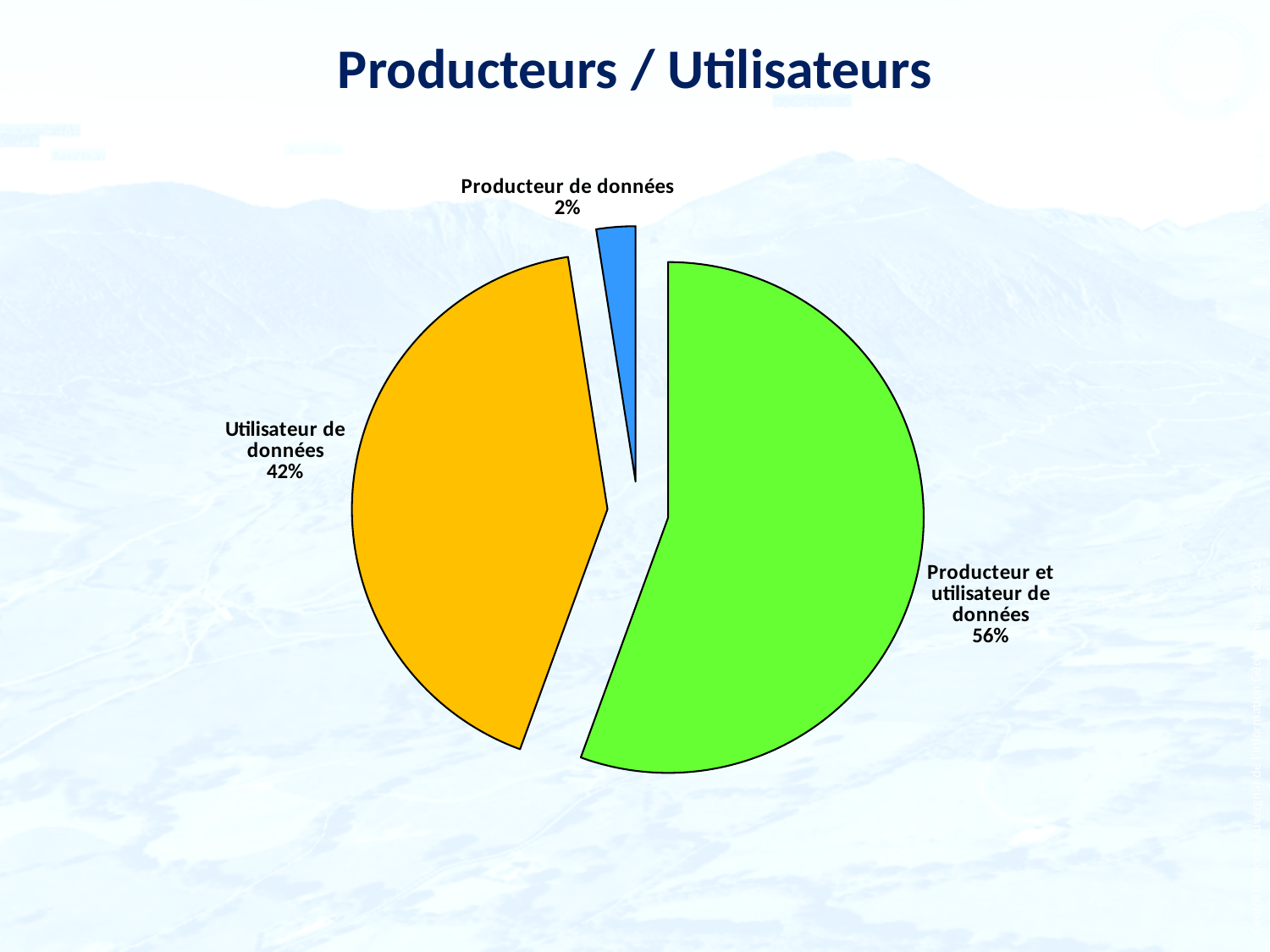

# Producteurs / Utilisateurs

### Chart

| Category |  |
|---|---|
| Producteur et utilisateur de données | 55.55555555555556 |
| Utilisateur de données | 41.9753086419753 |
| Producteur de données | 2.4691358024691357 |